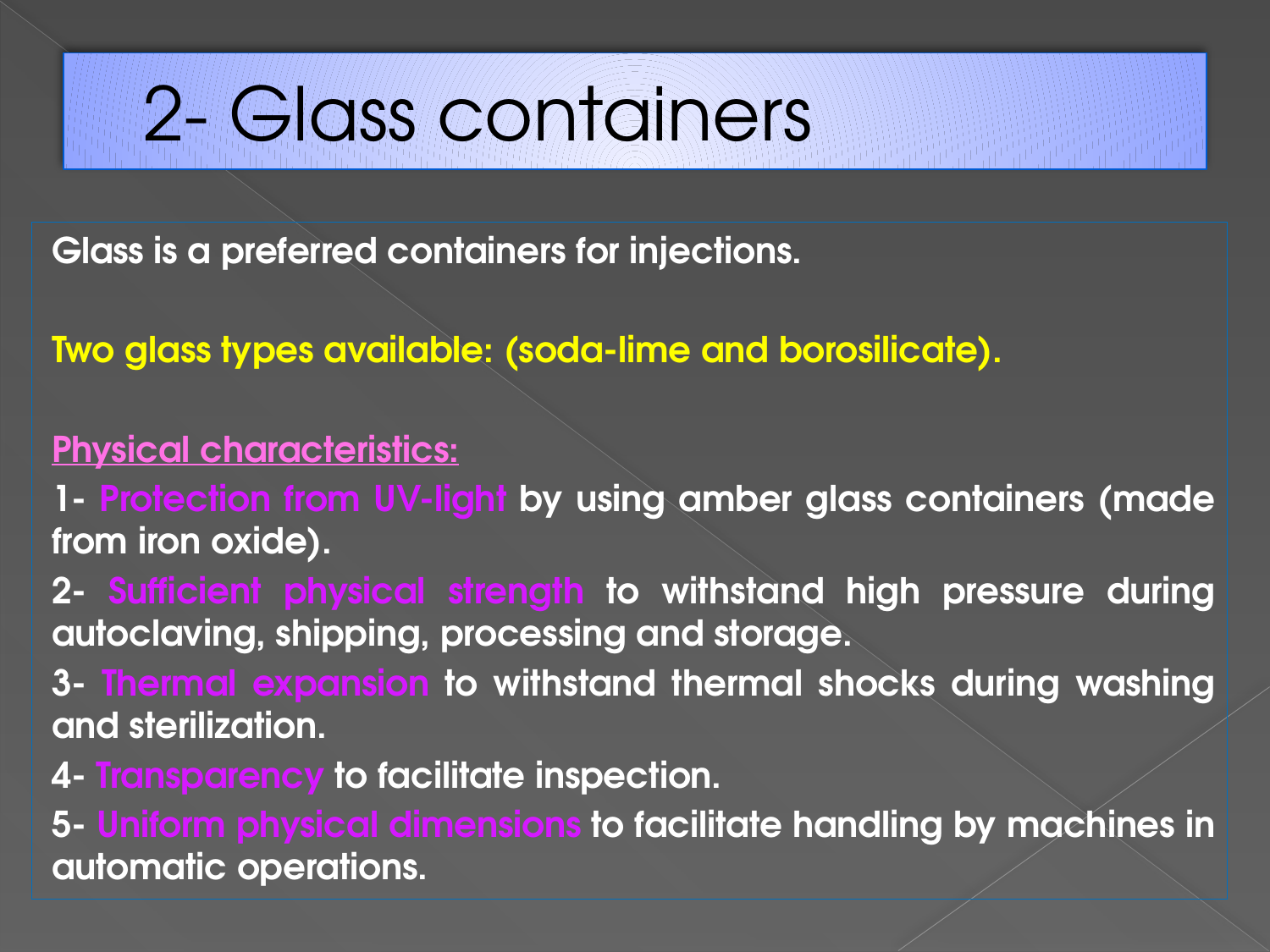

# 2- Glass containers
Glass is a preferred containers for injections.

Two glass types available: (soda-lime and borosilicate).

Physical characteristics:
1- Protection from UV-light by using amber glass containers (made from iron oxide).
2- Sufficient physical strength to withstand high pressure during autoclaving, shipping, processing and storage.
3- Thermal expansion to withstand thermal shocks during washing and sterilization.
4- Transparency to facilitate inspection.
5- Uniform physical dimensions to facilitate handling by machines in automatic operations.